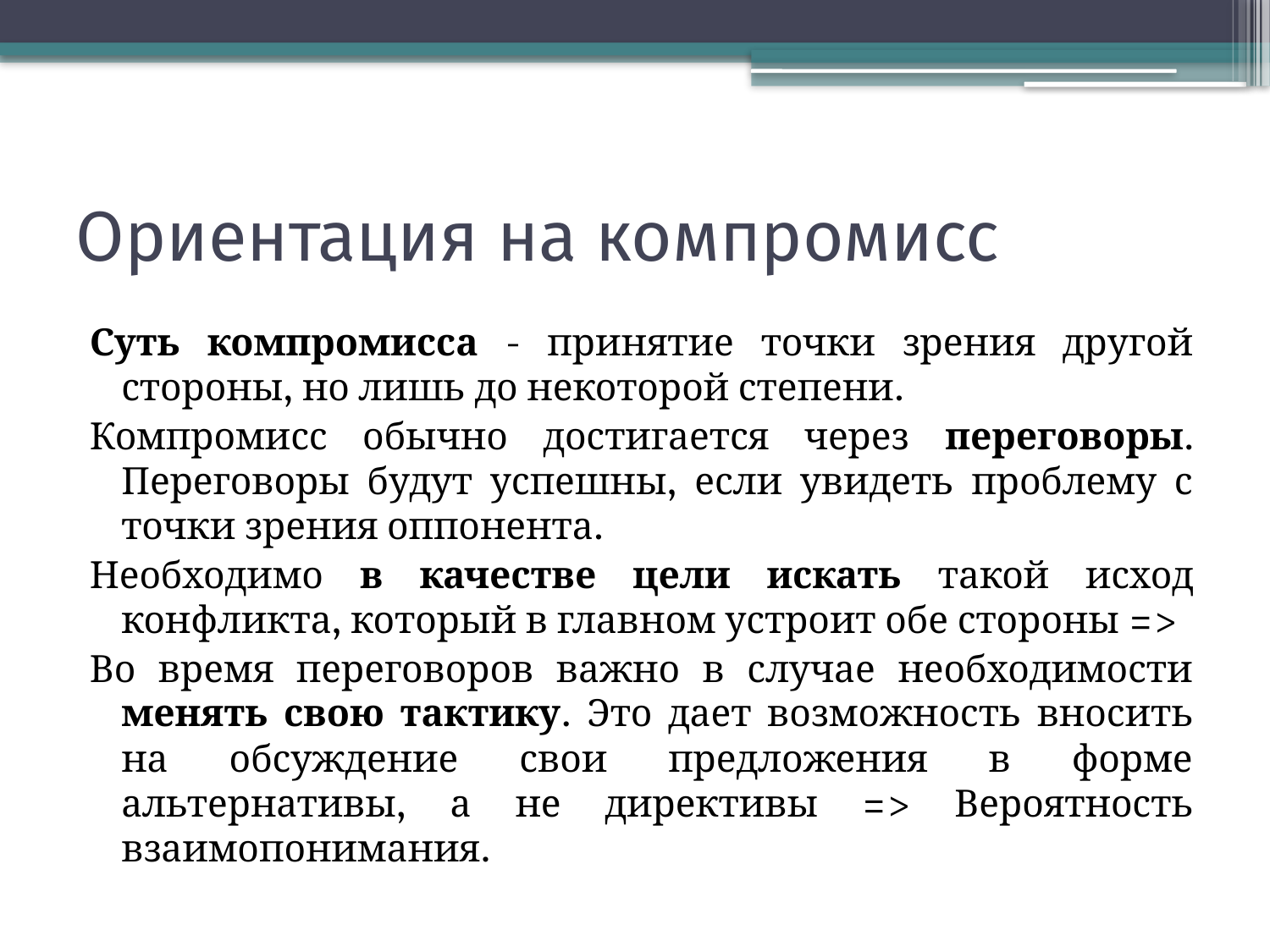

# Ориентация на компромисс
Суть компромисса - принятие точки зрения другой стороны, но лишь до некоторой степени.
Компромисс обычно достигается через переговоры. Переговоры будут успешны, если увидеть проблему с точки зрения оппонента.
Необходимо в качестве цели искать такой исход конфликта, который в главном устроит обе стороны =>
Во время переговоров важно в случае необходимости менять свою тактику. Это дает возможность вносить на обсуждение свои предложения в форме альтернативы, а не директивы => Вероятность взаимопонимания.